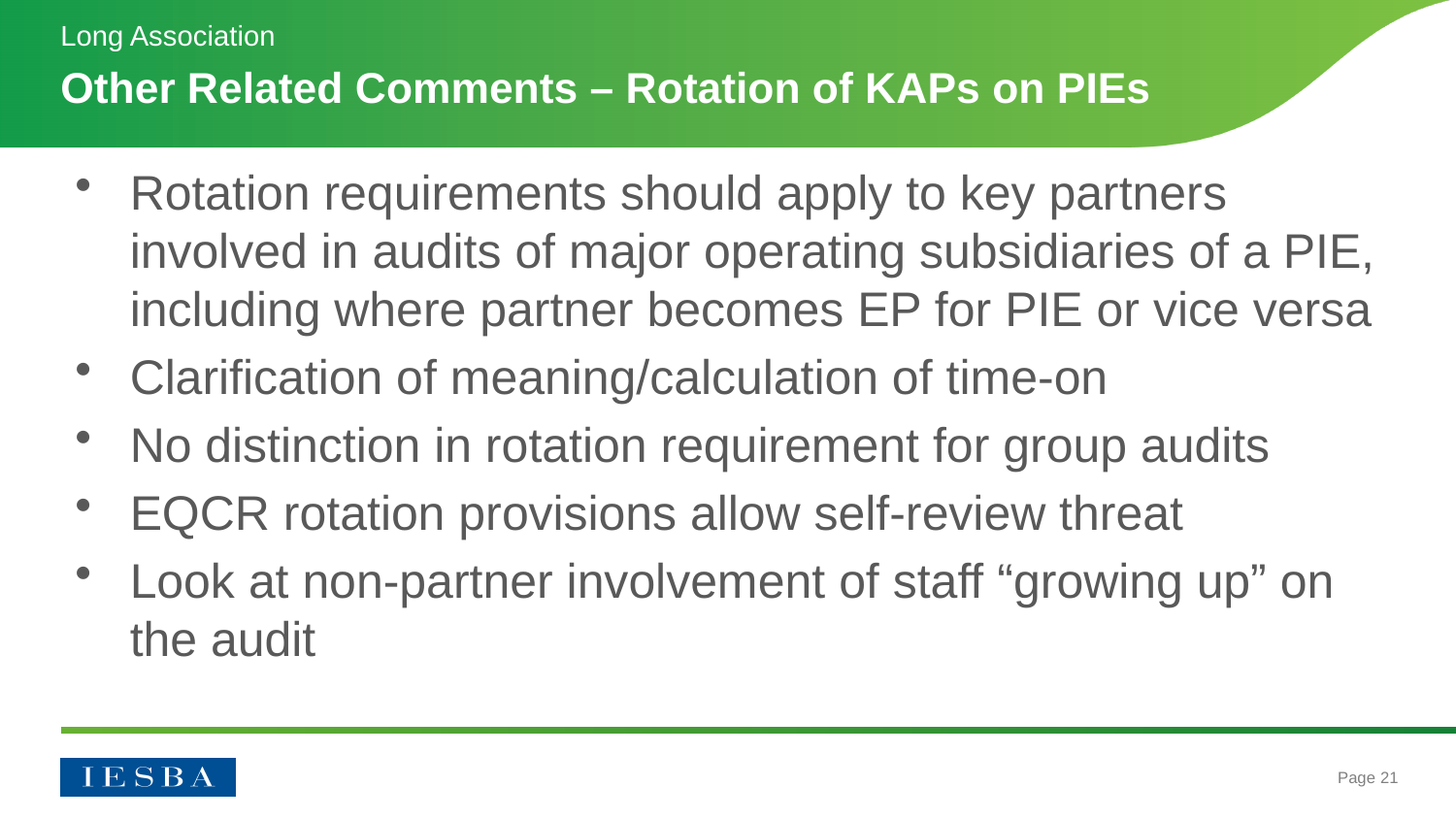

Long Association
# Other Related Comments – Rotation of KAPs on PIEs
Rotation requirements should apply to key partners involved in audits of major operating subsidiaries of a PIE, including where partner becomes EP for PIE or vice versa
Clarification of meaning/calculation of time-on
No distinction in rotation requirement for group audits
EQCR rotation provisions allow self-review threat
Look at non-partner involvement of staff “growing up” on the audit